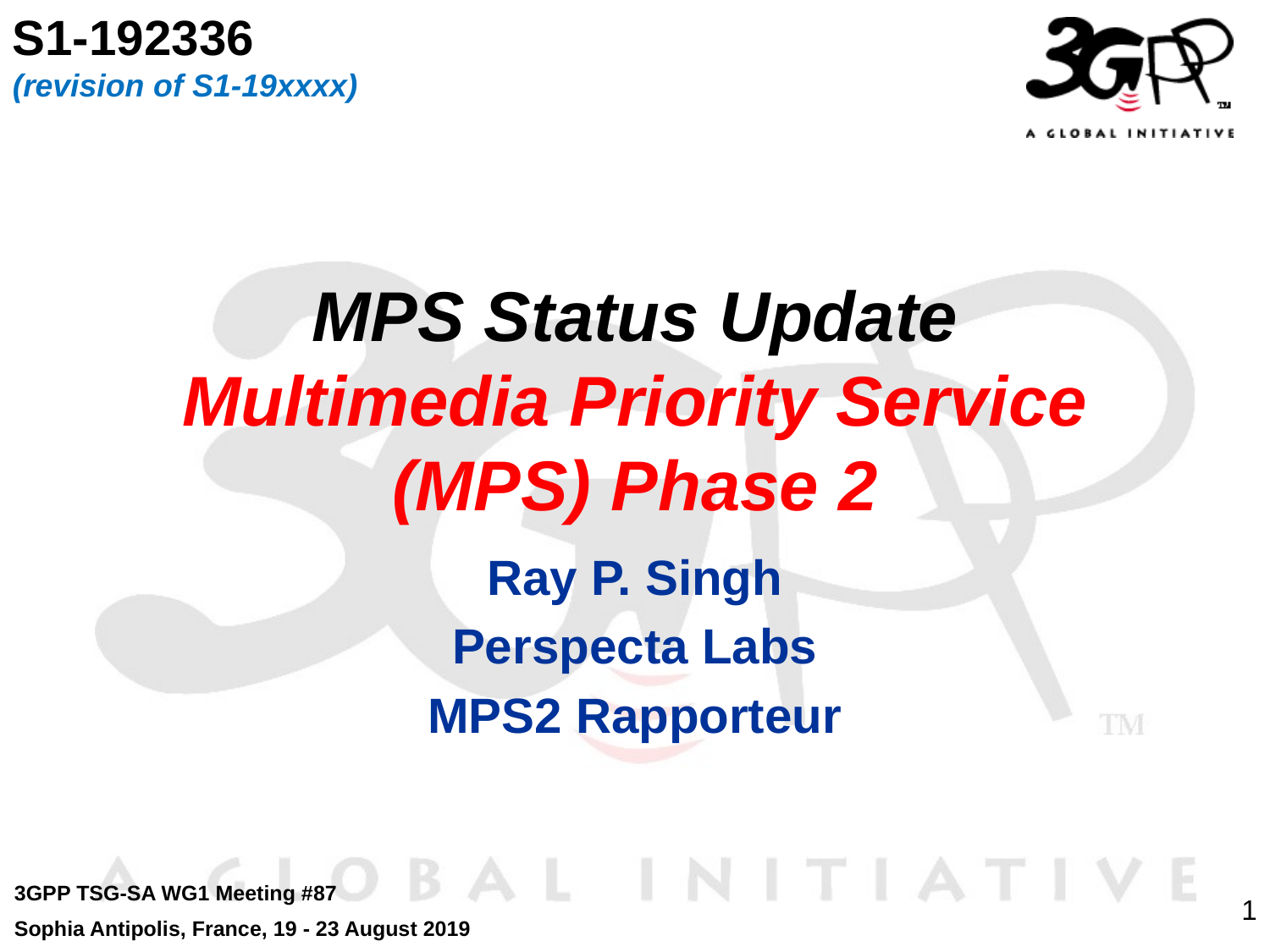

S1-192336
(revision of S1-19xxxx)
# MPS Status Update Multimedia Priority Service (MPS) Phase 2
Ray P. Singh
Perspecta Labs
MPS2 Rapporteur
3GPP TSG-SA WG1 Meeting #87
Sophia Antipolis, France, 19 - 23 August 2019
1